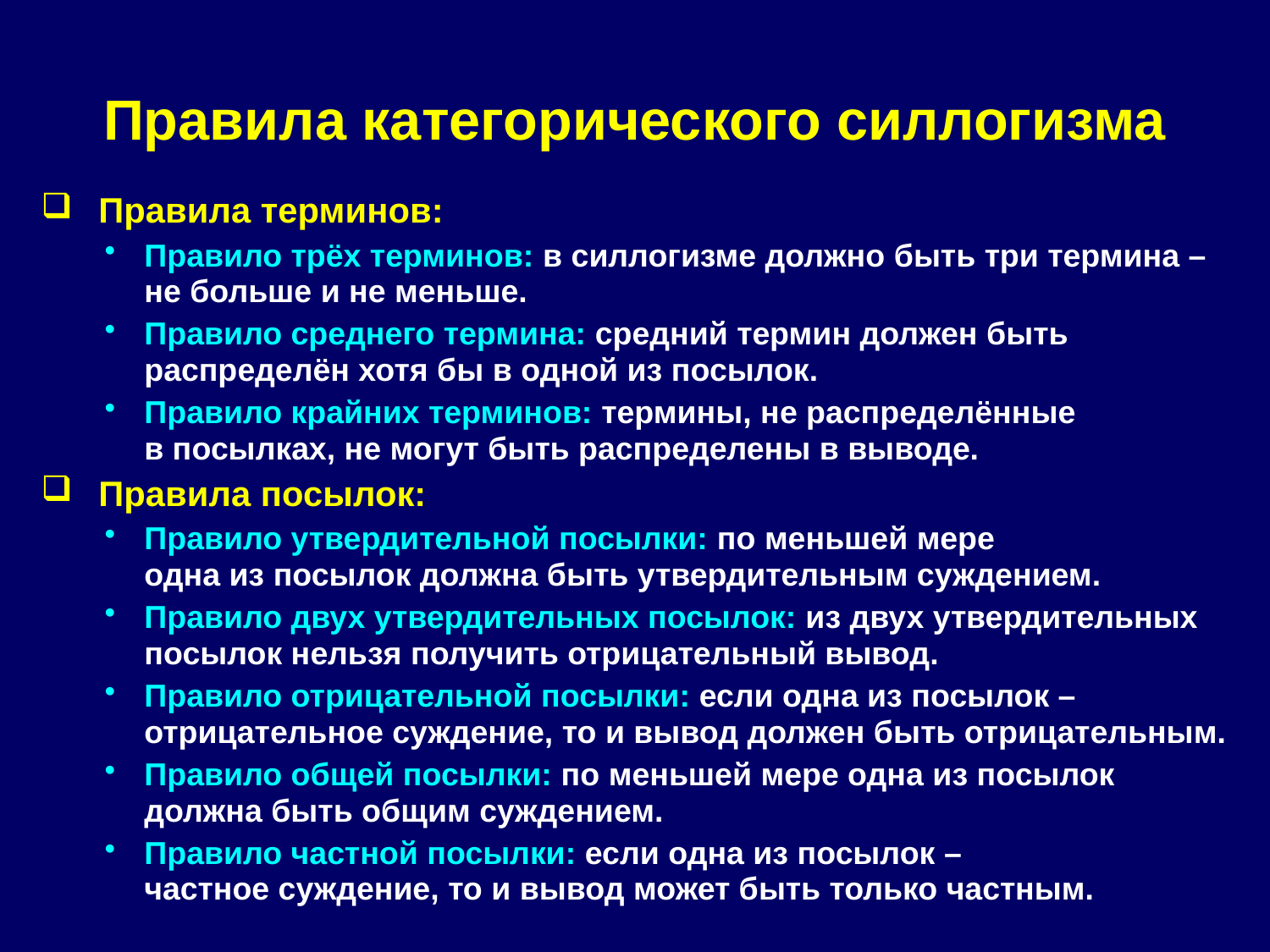

Правила категорического силлогизма
 Правила терминов:
Правило трёх терминов: в силлогизме должно быть три термина – не больше и не меньше.
Правило среднего термина: средний термин должен быть распределён хотя бы в одной из посылок.
Правило крайних терминов: термины, не распределённые
в посылках, не могут быть распределены в выводе.
 Правила посылок:
Правило утвердительной посылки: по меньшей мере
одна из посылок должна быть утвердительным суждением.
Правило двух утвердительных посылок: из двух утвердительных посылок нельзя получить отрицательный вывод.
Правило отрицательной посылки: если одна из посылок – отрицательное суждение, то и вывод должен быть отрицательным.
Правило общей посылки: по меньшей мере одна из посылок должна быть общим суждением.
Правило частной посылки: если одна из посылок –
частное суждение, то и вывод может быть только частным.